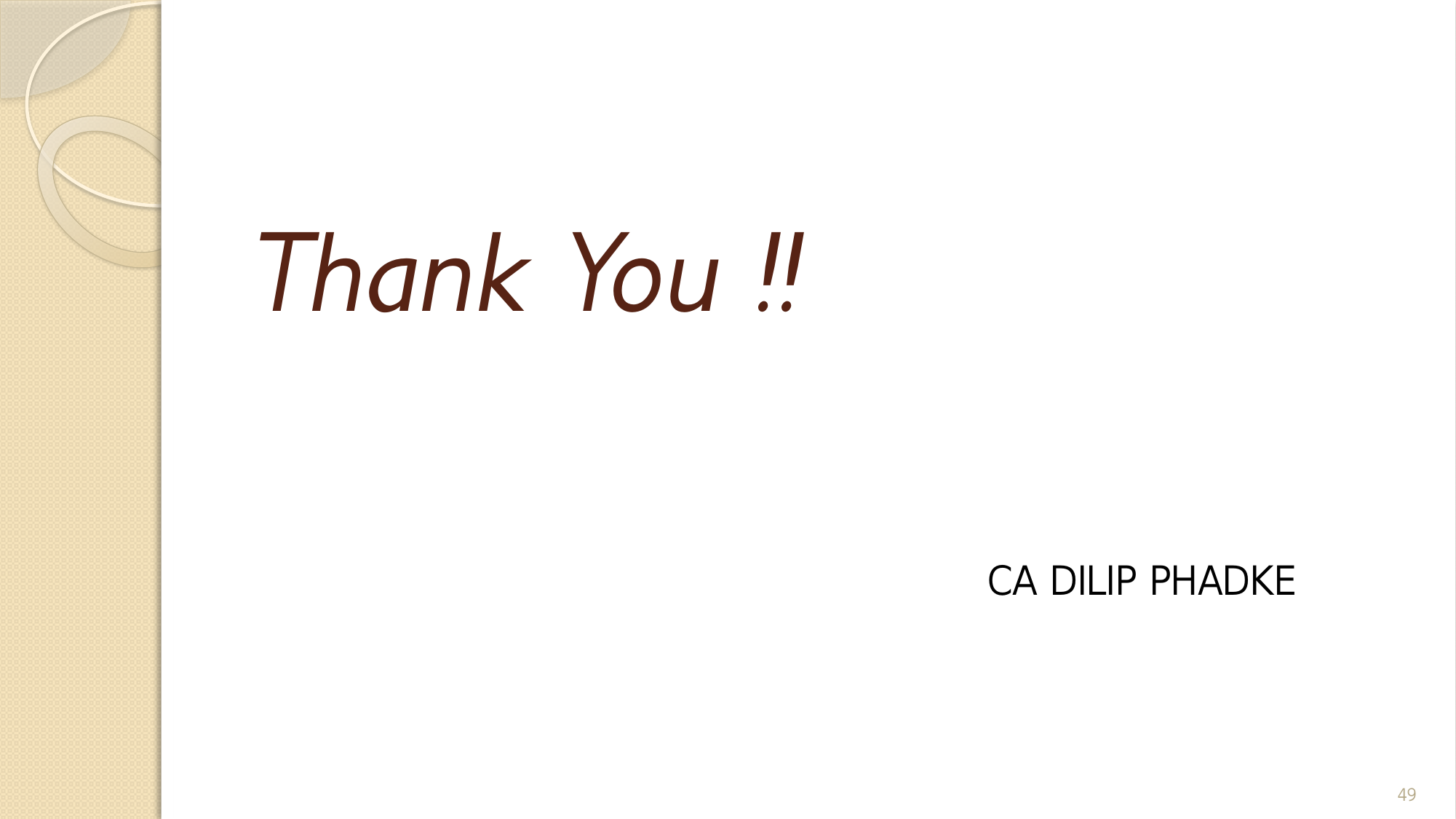

# Thank You !!
CA DILIP PHADKE
49